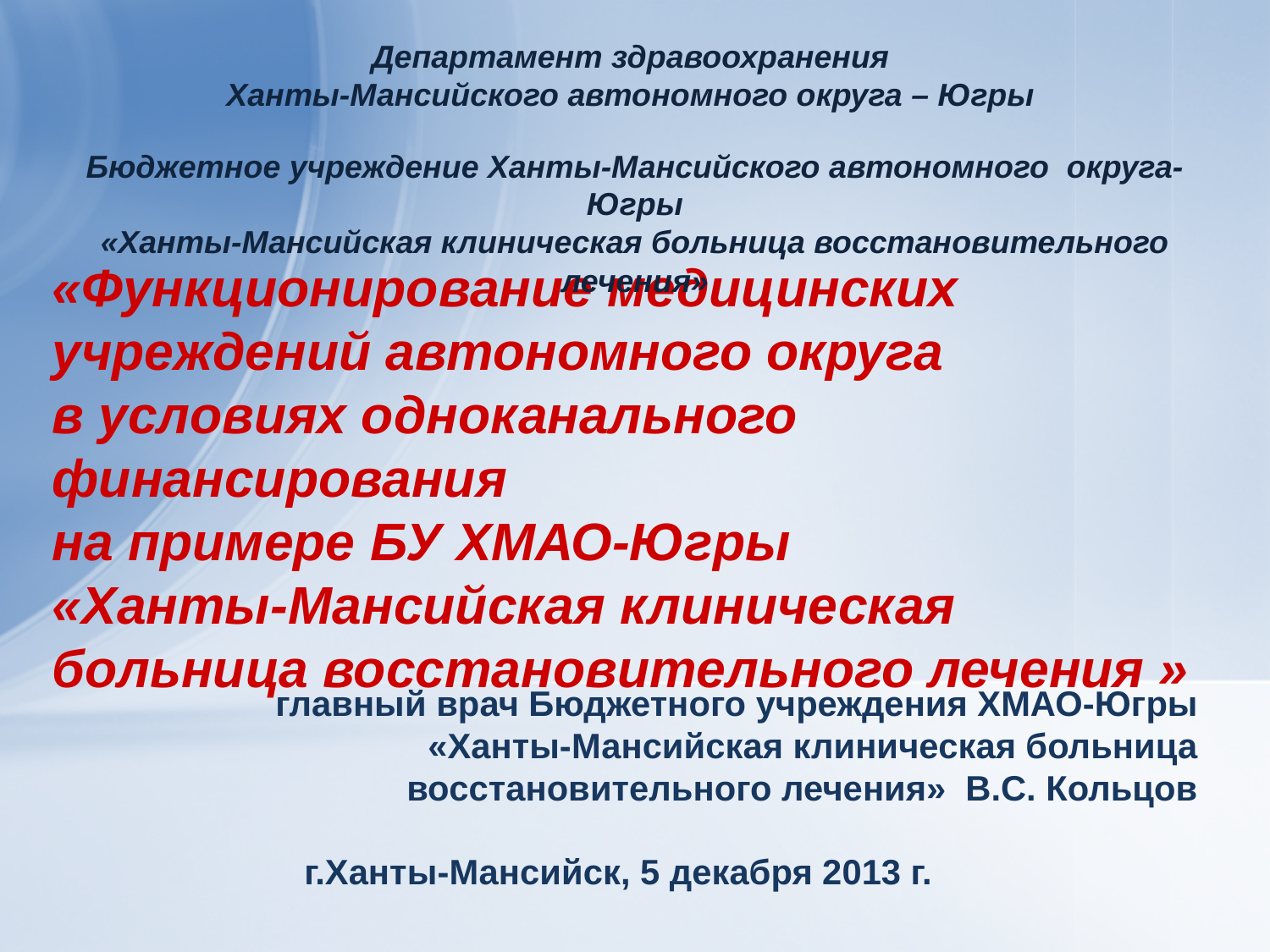

Департамент здравоохранения
Ханты-Мансийского автономного округа – Югры

Бюджетное учреждение Ханты-Мансийского автономного  округа-Югры
«Ханты-Мансийская клиническая больница восстановительного лечения»
«Функционирование медицинских учреждений автономного округа
в условиях одноканального финансирования
на примере БУ ХМАО-Югры
«Ханты-Мансийская клиническая больница восстановительного лечения »
главный врач Бюджетного учреждения ХМАО-Югры
«Ханты-Мансийская клиническая больница
восстановительного лечения»  В.С. Кольцов
г.Ханты-Мансийск, 5 декабря 2013 г.